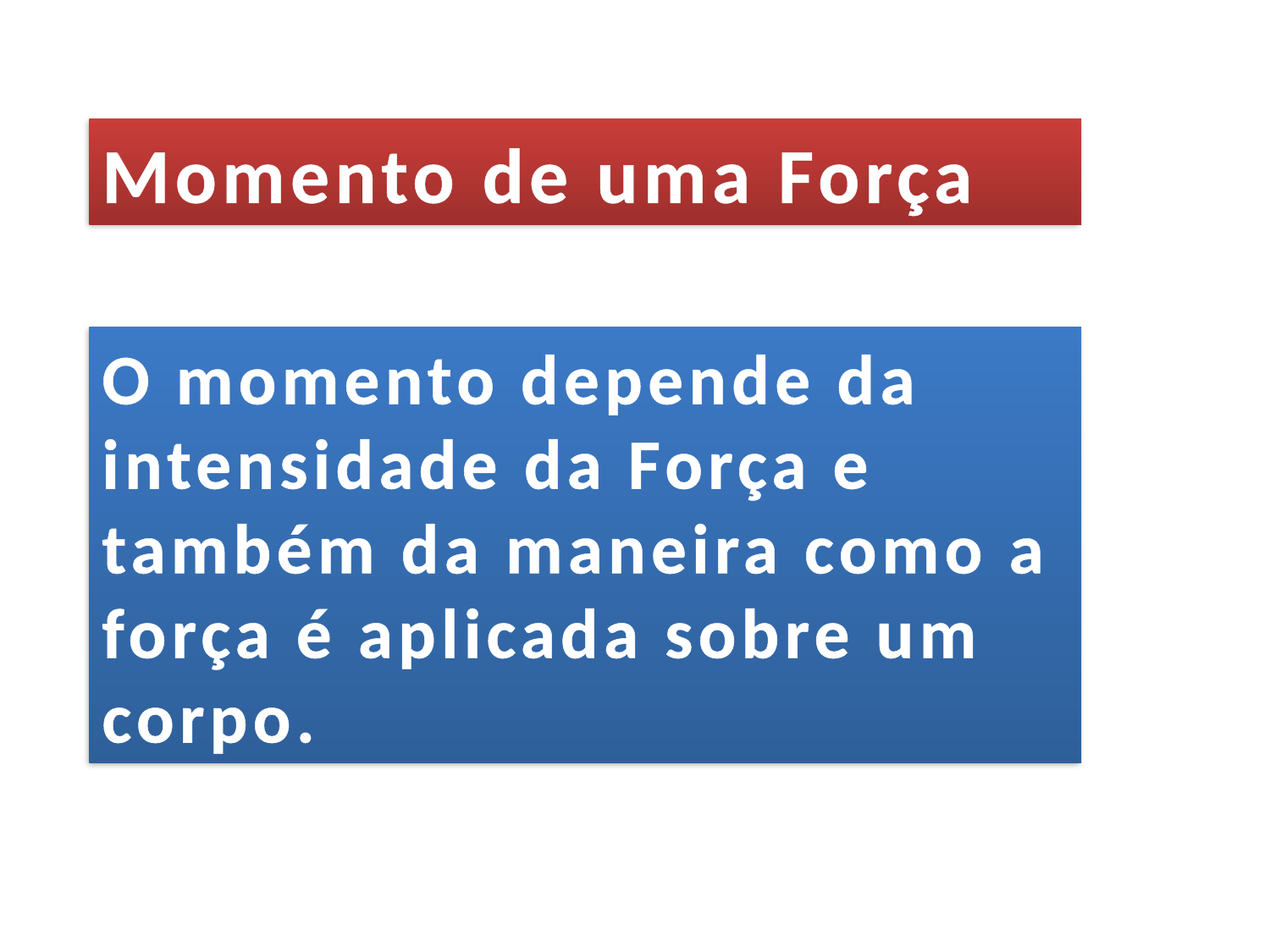

Momento de uma Força
O momento depende da intensidade da Força e também da maneira como a força é aplicada sobre um corpo.